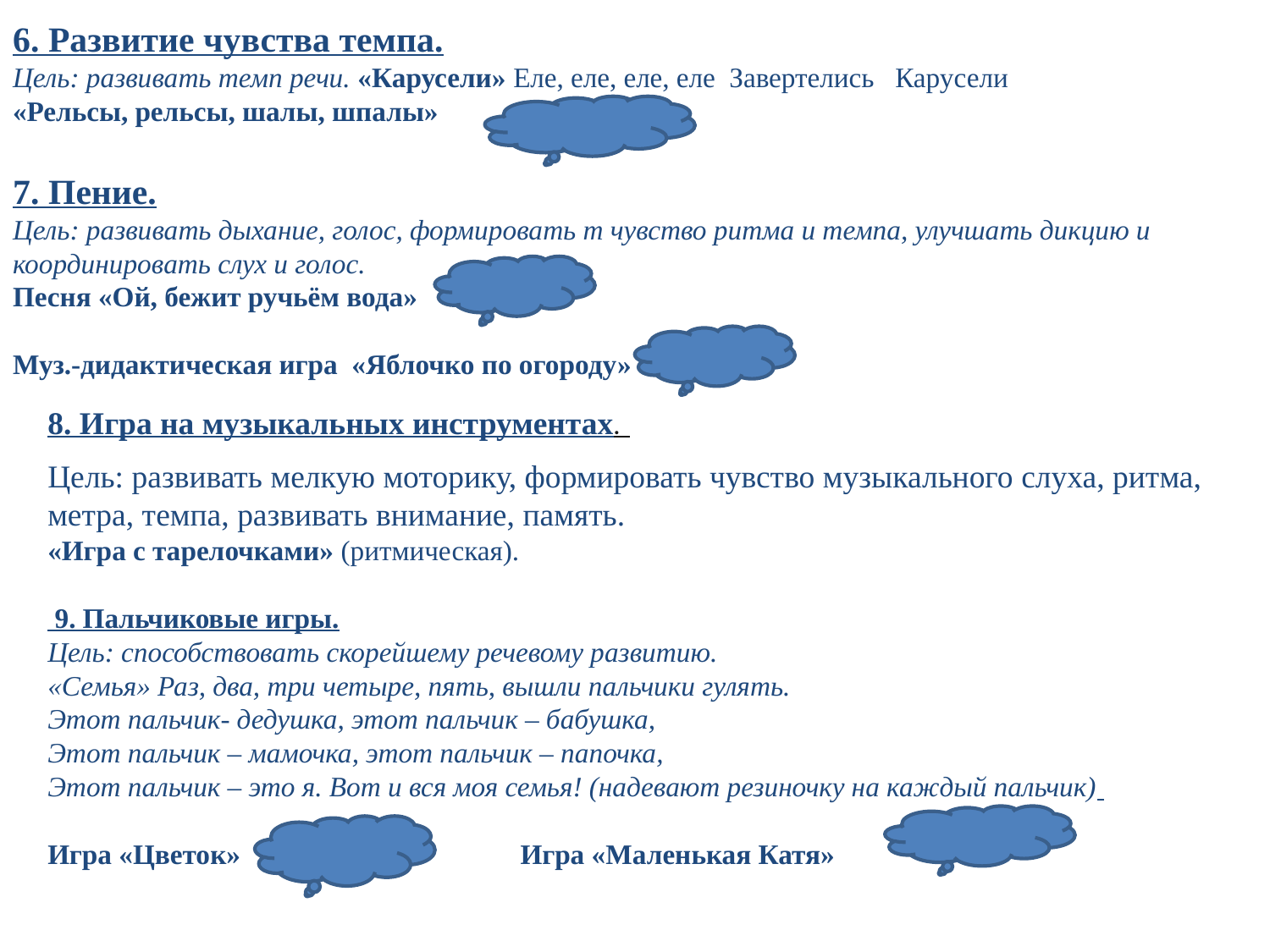

6. Развитие чувства темпа.
Цель: развивать темп речи. «Карусели» Еле, еле, еле, еле  Завертелись   Карусели
«Рельсы, рельсы, шалы, шпалы»

7. Пение.
Цель: развивать дыхание, голос, формировать т чувство ритма и темпа, улучшать дикцию и координировать слух и голос.
Песня «Ой, бежит ручьём вода»

Муз.-дидактическая игра  «Яблочко по огороду»

8. Игра на музыкальных инструментах.
Цель: развивать мелкую моторику, формировать чувство музыкального слуха, ритма, метра, темпа, развивать внимание, память.
«Игра с тарелочками» (ритмическая).

 9. Пальчиковые игры.
Цель: способствовать скорейшему речевому развитию.
«Семья» Раз, два, три четыре, пять, вышли пальчики гулять.
Этот пальчик- дедушка, этот пальчик – бабушка,
Этот пальчик – мамочка, этот пальчик – папочка,
Этот пальчик – это я. Вот и вся моя семья! (надевают резиночку на каждый пальчик)

Игра «Цветок»                                        Игра «Маленькая Катя»